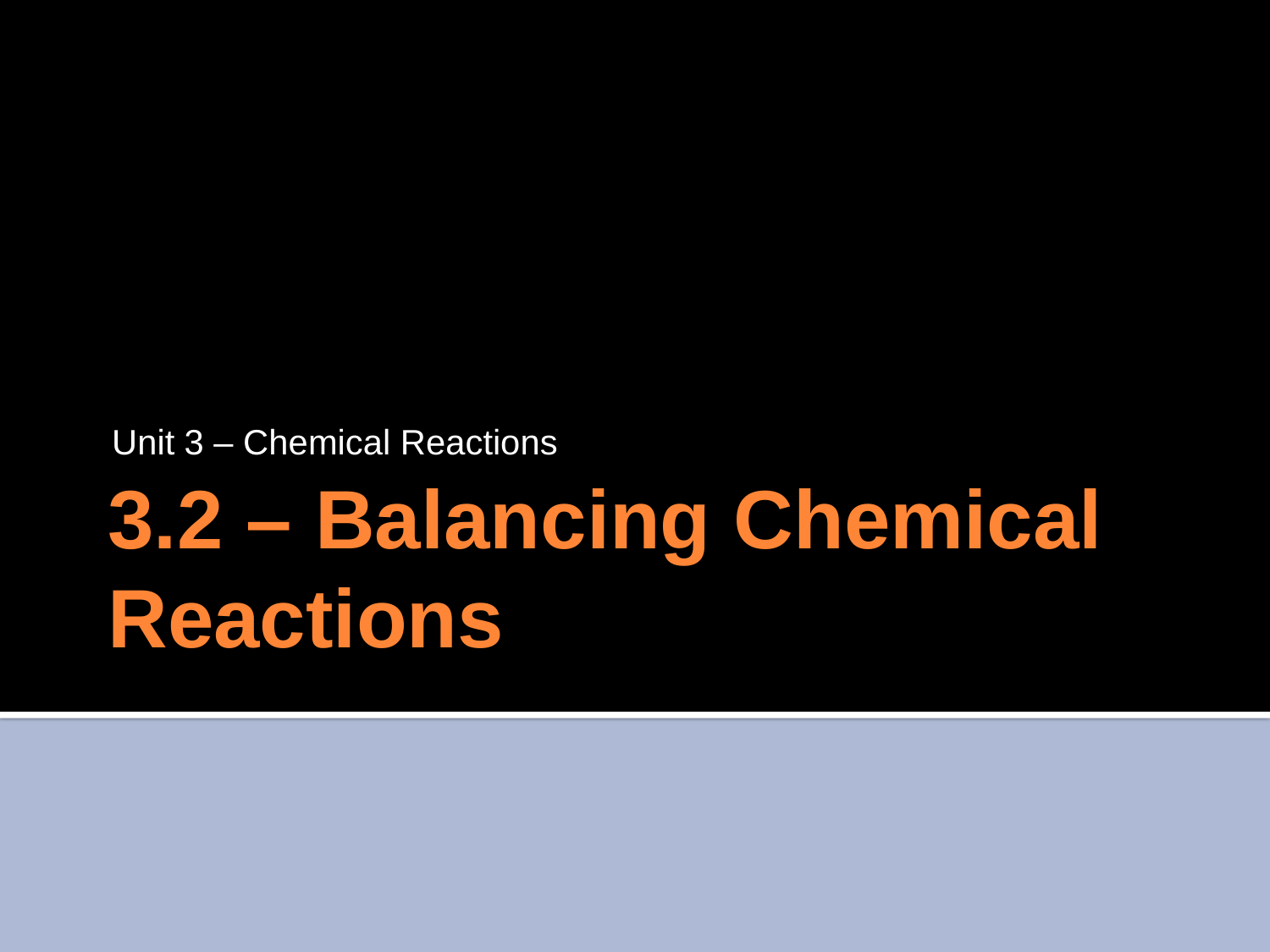

Unit 3 – Chemical Reactions
# 3.2 – Balancing Chemical Reactions